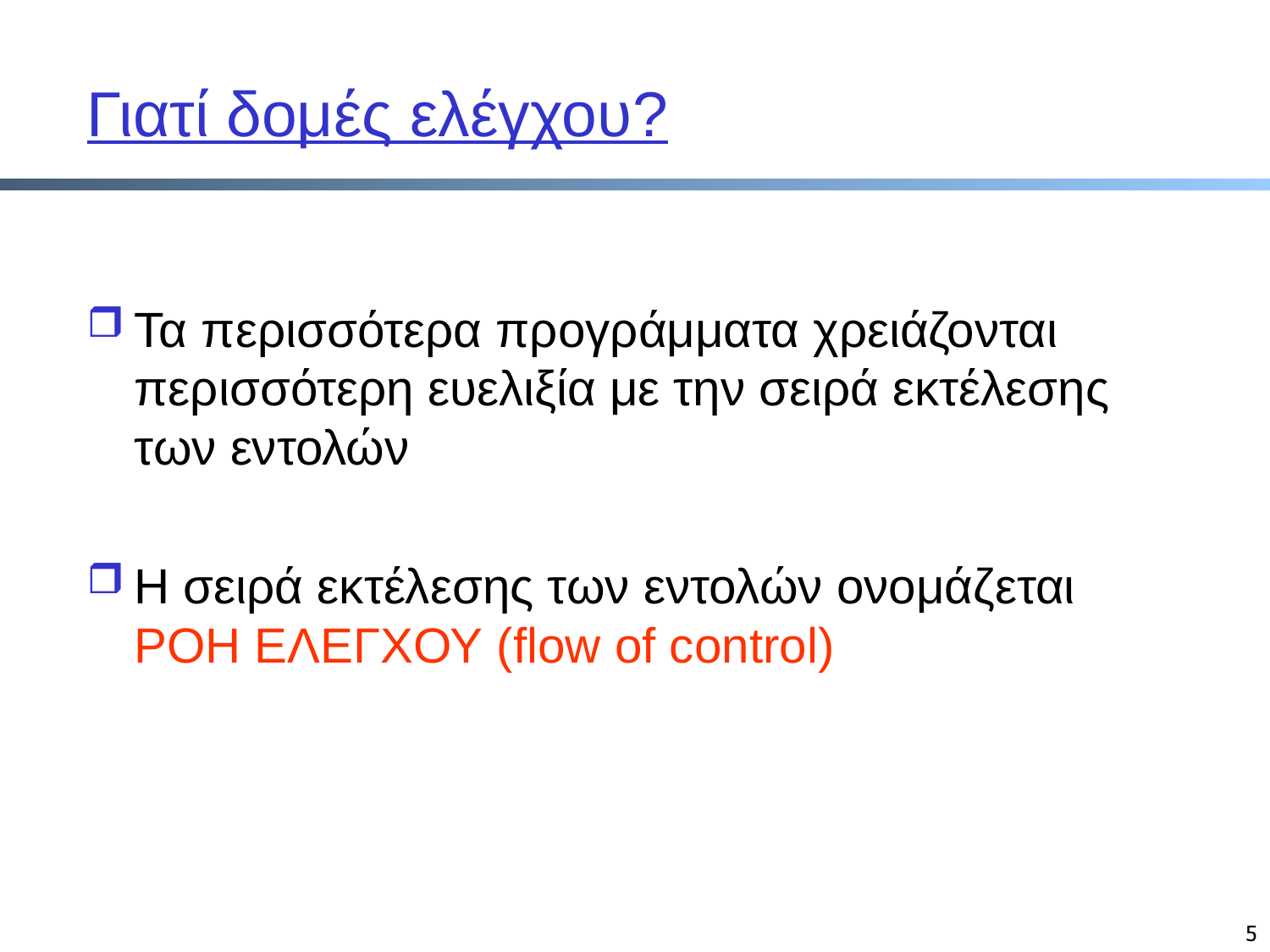

# Γιατί δομές ελέγχου?

Τα περισσότερα προγράμματα χρειάζονται περισσότερη ευελιξία με την σειρά εκτέλεσης των εντολών

Η σειρά εκτέλεσης των εντολών ονομάζεται ΡΟΗ ΕΛΕΓΧΟΥ (flow of control)
5